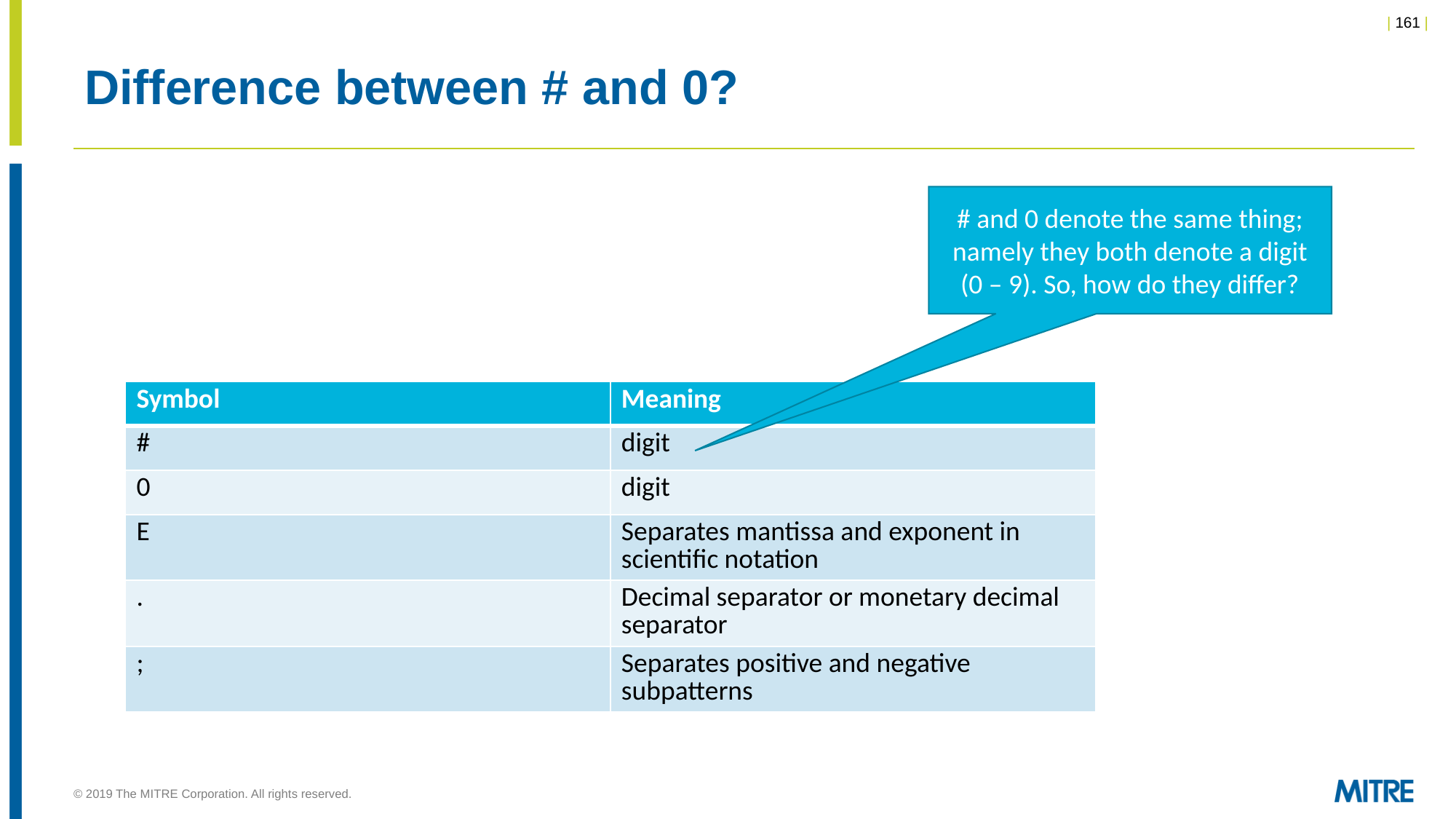

# Difference between # and 0?
# and 0 denote the same thing; namely they both denote a digit (0 – 9). So, how do they differ?
| Symbol | Meaning |
| --- | --- |
| # | digit |
| 0 | digit |
| E | Separates mantissa and exponent in scientific notation |
| . | Decimal separator or monetary decimal separator |
| ; | Separates positive and negative subpatterns |
© 2019 The MITRE Corporation. All rights reserved.